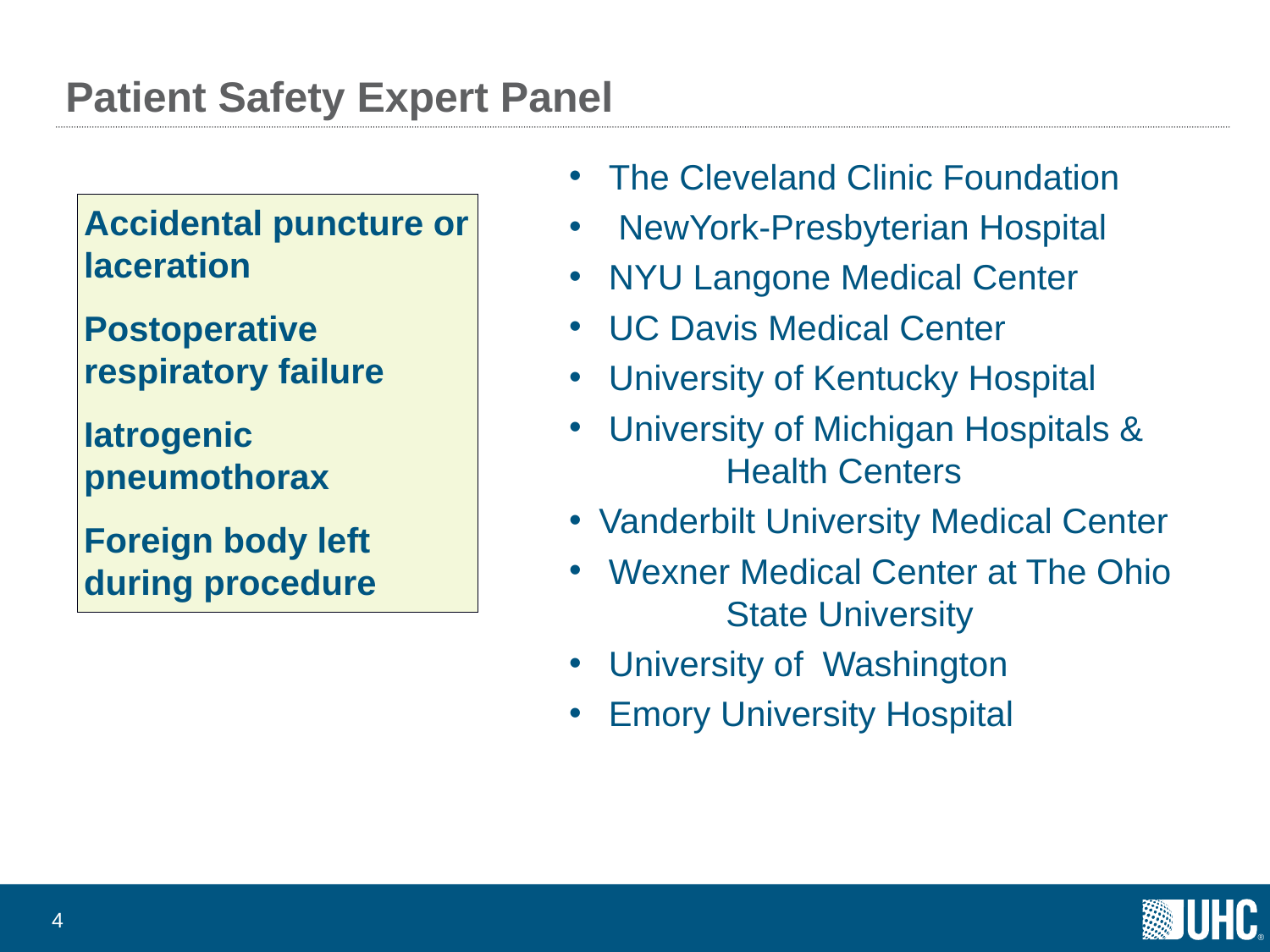

# Patient Safety Expert Panel
 The Cleveland Clinic Foundation
  NewYork-Presbyterian Hospital
 NYU Langone Medical Center
 UC Davis Medical Center
 University of Kentucky Hospital
 University of Michigan Hospitals & 	Health Centers
Vanderbilt University Medical Center
 Wexner Medical Center at The Ohio 	State University
 University of  Washington
 Emory University Hospital
Accidental puncture or laceration
Postoperative respiratory failure
Iatrogenic pneumothorax
Foreign body left during procedure
4